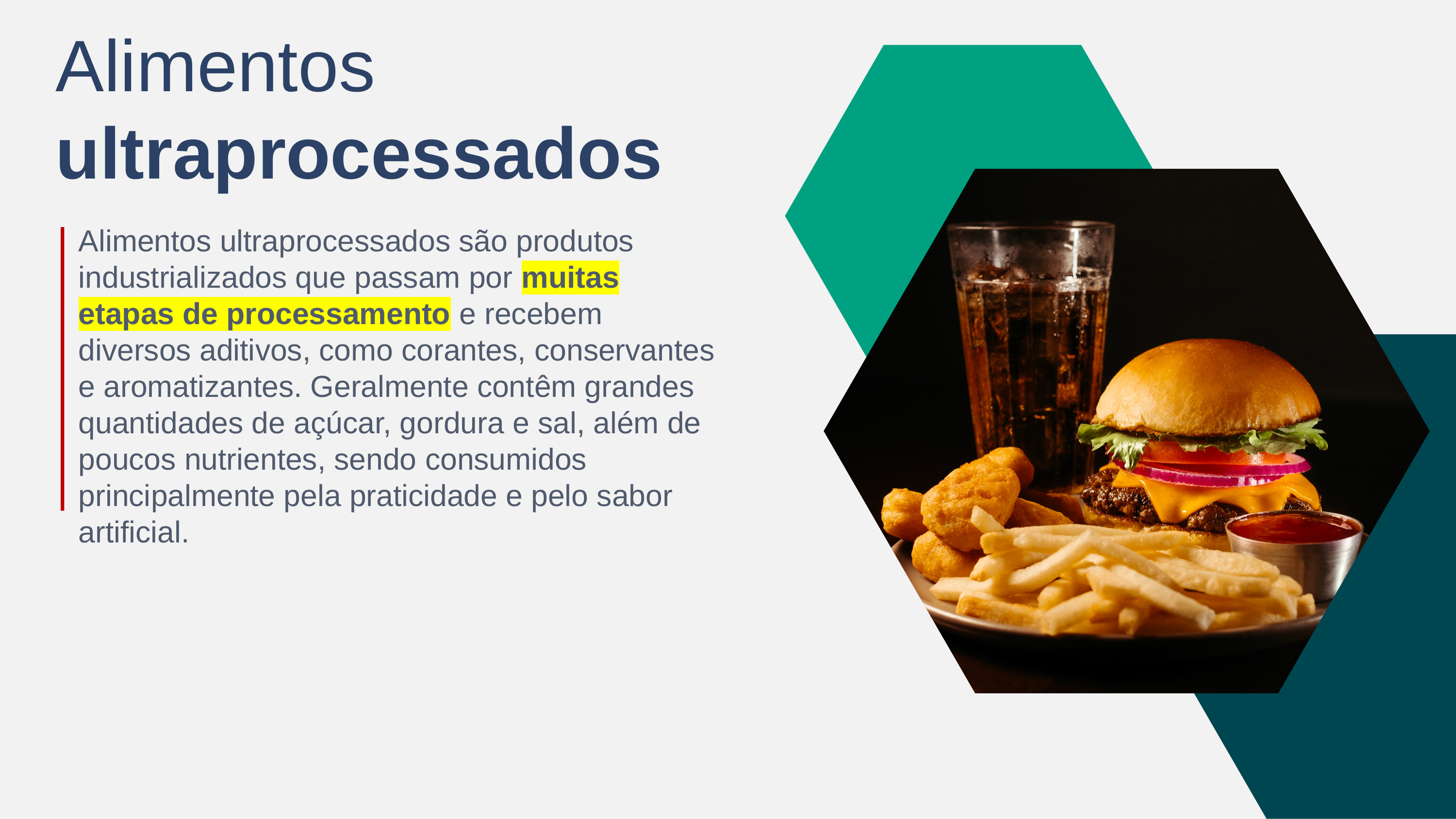

Alimentos
ultraprocessados

Alimentos ultraprocessados são produtos industrializados que passam por muitas etapas de processamento e recebem diversos aditivos, como corantes, conservantes e aromatizantes. Geralmente contêm grandes quantidades de açúcar, gordura e sal, além de poucos nutrientes, sendo consumidos principalmente pela praticidade e pelo sabor artificial.